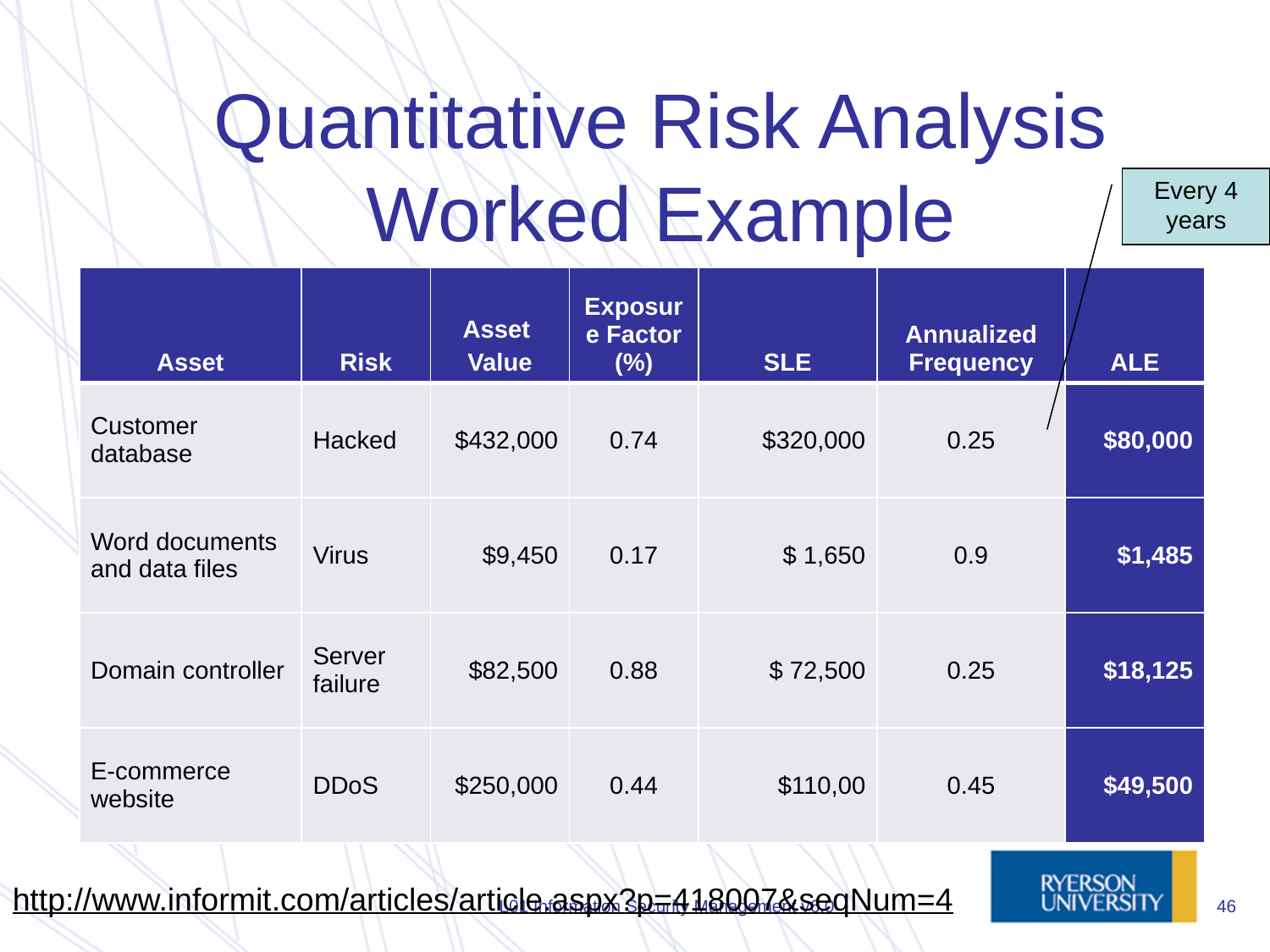

# Quantitative Risk Analysis Worked Example
Every 4 years
| Asset | Risk | Asset Value | Exposure Factor (%) | SLE | Annualized Frequency | ALE |
| --- | --- | --- | --- | --- | --- | --- |
| Customer database | Hacked | $432,000 | 0.74 | $320,000 | 0.25 | $80,000 |
| Word documents and data files | Virus | $9,450 | 0.17 | $ 1,650 | 0.9 | $1,485 |
| Domain controller | Server failure | $82,500 | 0.88 | $ 72,500 | 0.25 | $18,125 |
| E-commerce website | DDoS | $250,000 | 0.44 | $110,00 | 0.45 | $49,500 |
http://www.informit.com/articles/article.aspx?p=418007&seqNum=4
L01 Information Security Management v6.0
46